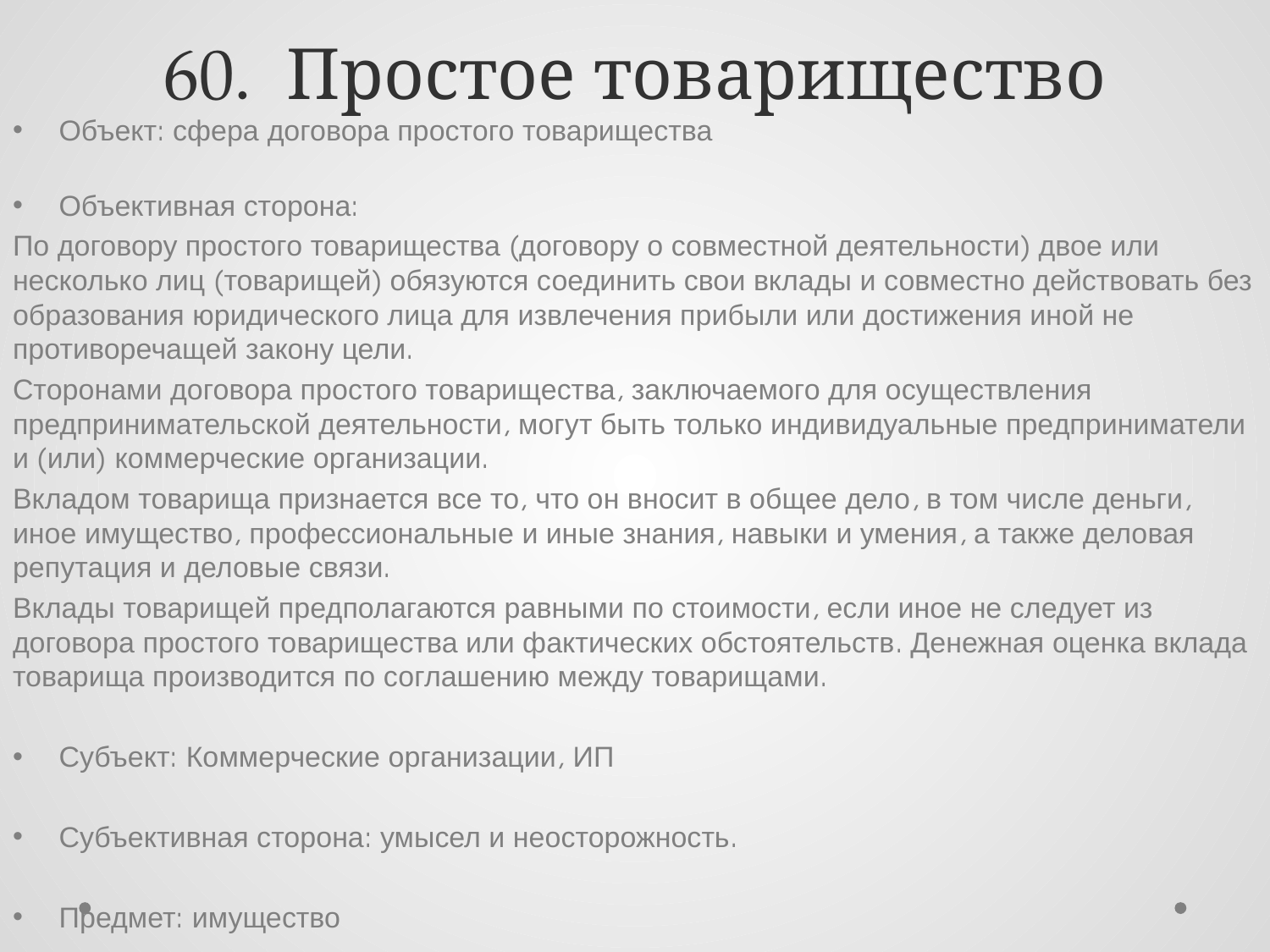

# 60.  Простое товарищество
Объект: сфера договора простого товарищества
Объективная сторона:
По договору простого товарищества (договору о совместной деятельности) двое или несколько лиц (товарищей) обязуются соединить свои вклады и совместно действовать без образования юридического лица для извлечения прибыли или достижения иной не противоречащей закону цели.
Сторонами договора простого товарищества, заключаемого для осуществления предпринимательской деятельности, могут быть только индивидуальные предприниматели и (или) коммерческие организации.
Вкладом товарища признается все то, что он вносит в общее дело, в том числе деньги, иное имущество, профессиональные и иные знания, навыки и умения, а также деловая репутация и деловые связи.
Вклады товарищей предполагаются равными по стоимости, если иное не следует из договора простого товарищества или фактических обстоятельств. Денежная оценка вклада товарища производится по соглашению между товарищами.

Субъект: Коммерческие организации, ИП

Субъективная сторона: умысел и неосторожность.

Предмет: имущество